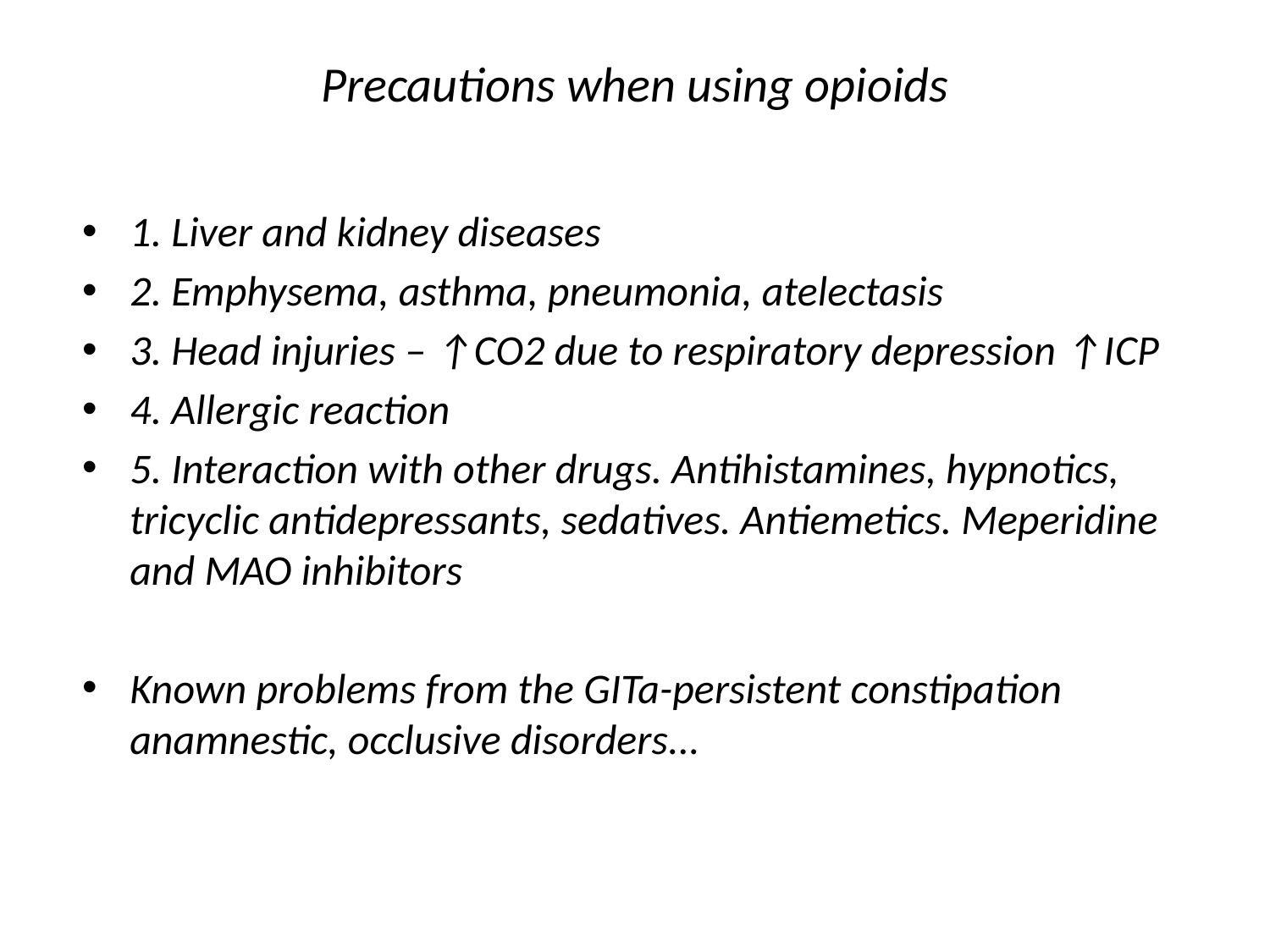

# Precautions when using opioids
1. Liver and kidney diseases
2. Emphysema, asthma, pneumonia, atelectasis
3. Head injuries – ↑CO2 due to respiratory depression ↑ICP
4. Allergic reaction
5. Interaction with other drugs. Antihistamines, hypnotics, tricyclic antidepressants, sedatives. Antiemetics. Meperidine and MAO inhibitors

Known problems from the GITa-persistent constipation anamnestic, occlusive disorders...